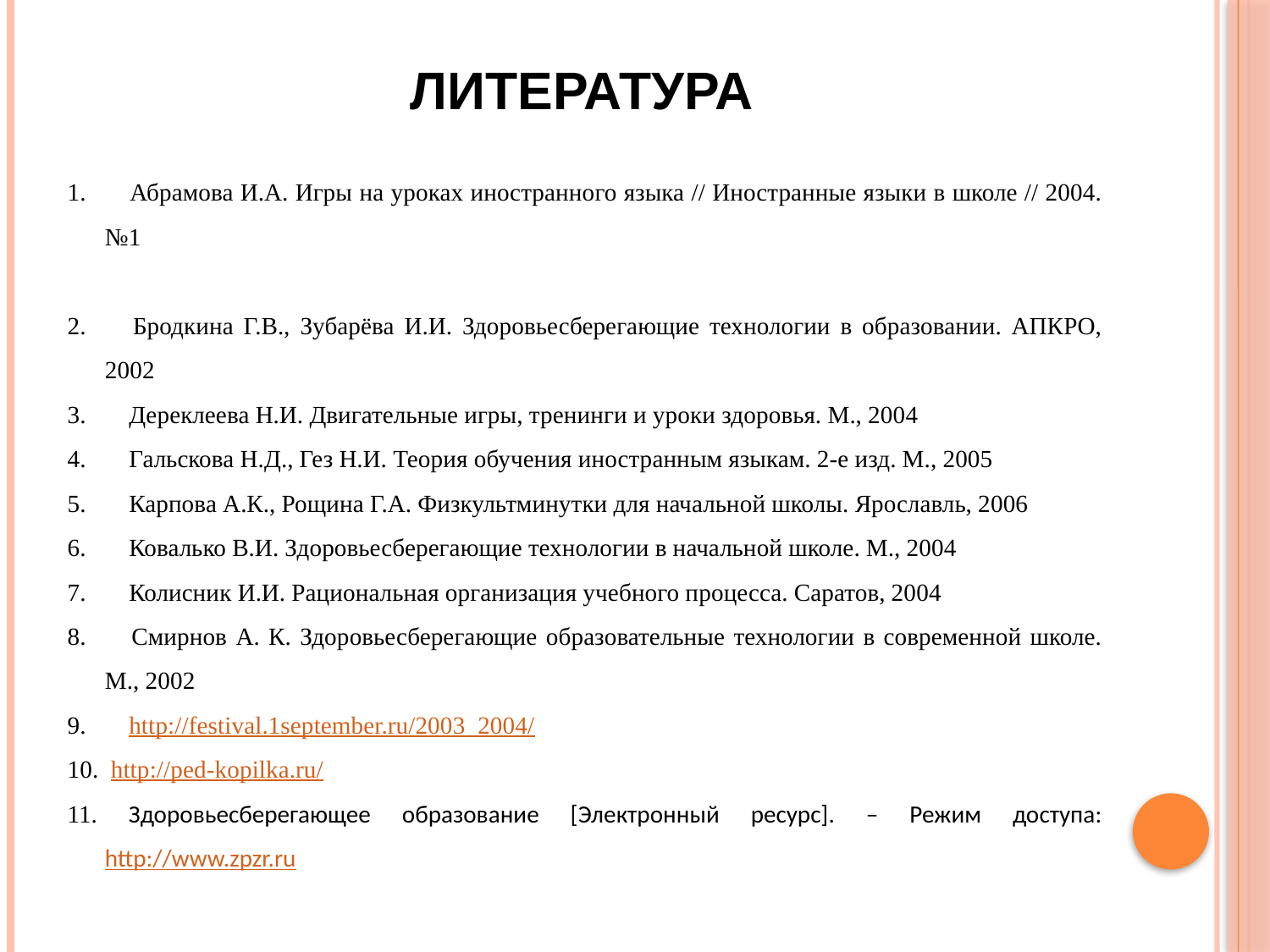

# Литература

1.       Абрамова И.А. Игры на уроках иностранного языка // Иностранные языки в школе // 2004. №1
2.       Бродкина Г.В., Зубарёва И.И. Здоровьесберегающие технологии в образовании. АПКРО, 2002
3.       Дереклеева Н.И. Двигательные игры, тренинги и уроки здоровья. М., 2004
4.       Гальскова Н.Д., Гез Н.И. Теория обучения иностранным языкам. 2-е изд. М., 2005
5.       Карпова А.К., Рощина Г.А. Физкультминутки для начальной школы. Ярославль, 2006
6.       Ковалько В.И. Здоровьесберегающие технологии в начальной школе. М., 2004
7.       Колисник И.И. Рациональная организация учебного процесса. Саратов, 2004
8.       Смирнов А. К. Здоровьесберегающие образовательные технологии в современной школе. М., 2002
9.       http://festival.1september.ru/2003_2004/
10.  http://ped-kopilka.ru/
11. Здоровьесберегающее образование [Электронный ресурс]. – Режим доступа: http://www.zpzr.ru